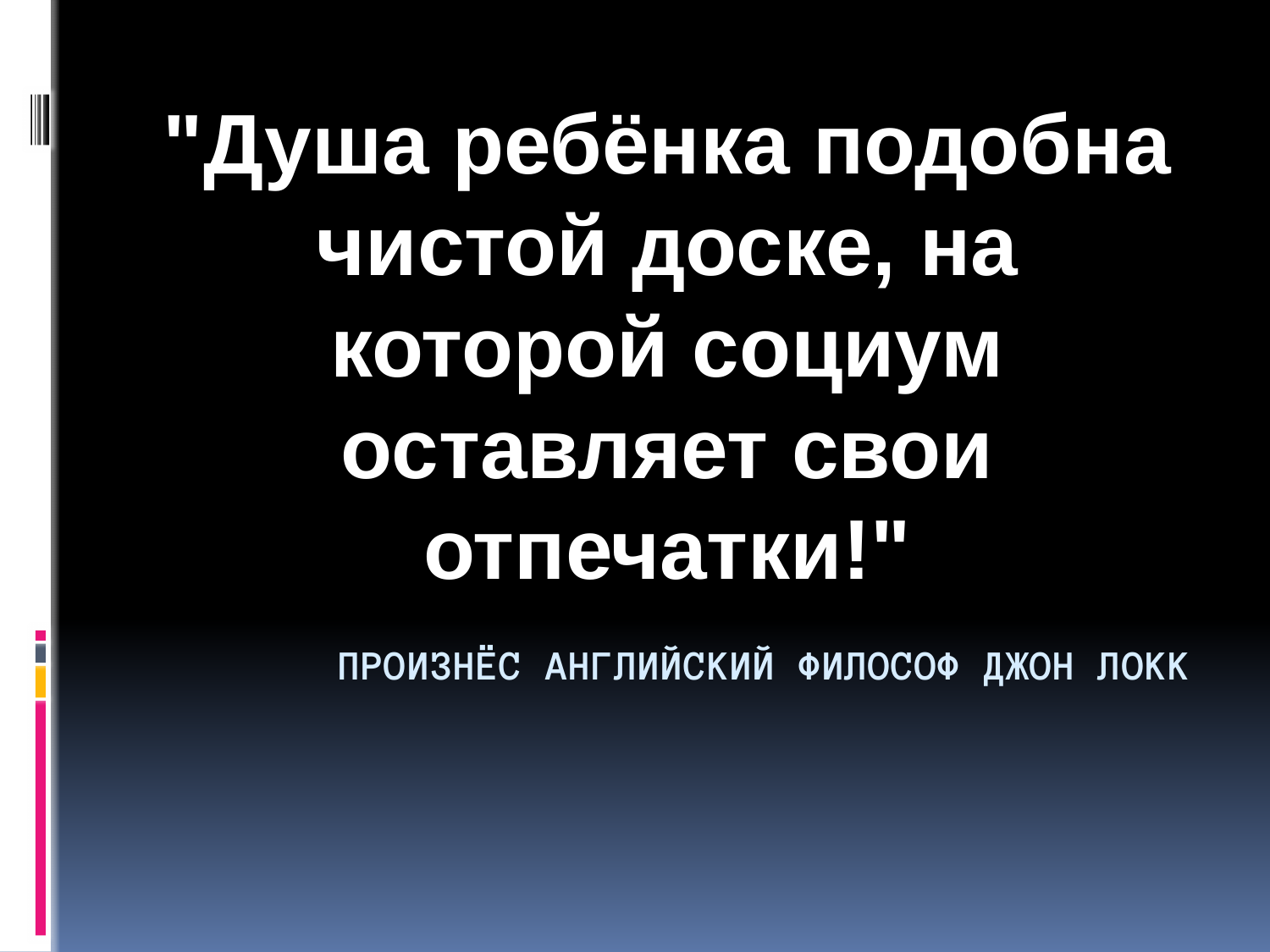

"Душа ребёнка подобна чистой доске, на которой социум оставляет свои отпечатки!"
# произнёс английский философ Джон Локк